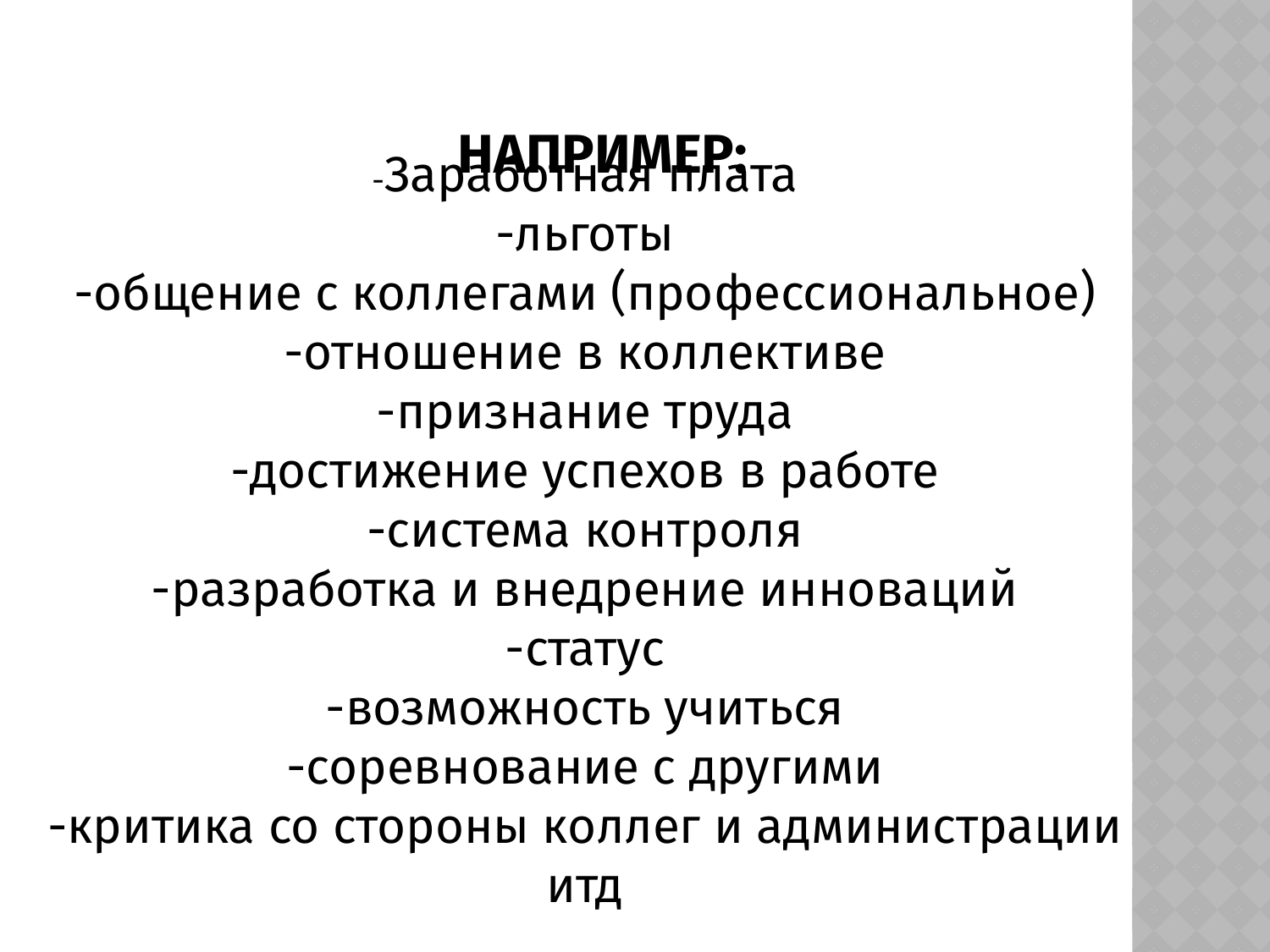

# Например:
-Заработная плата
-льготы
-общение с коллегами (профессиональное)
-отношение в коллективе
-признание труда
-достижение успехов в работе
-система контроля
-разработка и внедрение инноваций
-статус
-возможность учиться
-соревнование с другими
-критика со стороны коллег и администрации
итд